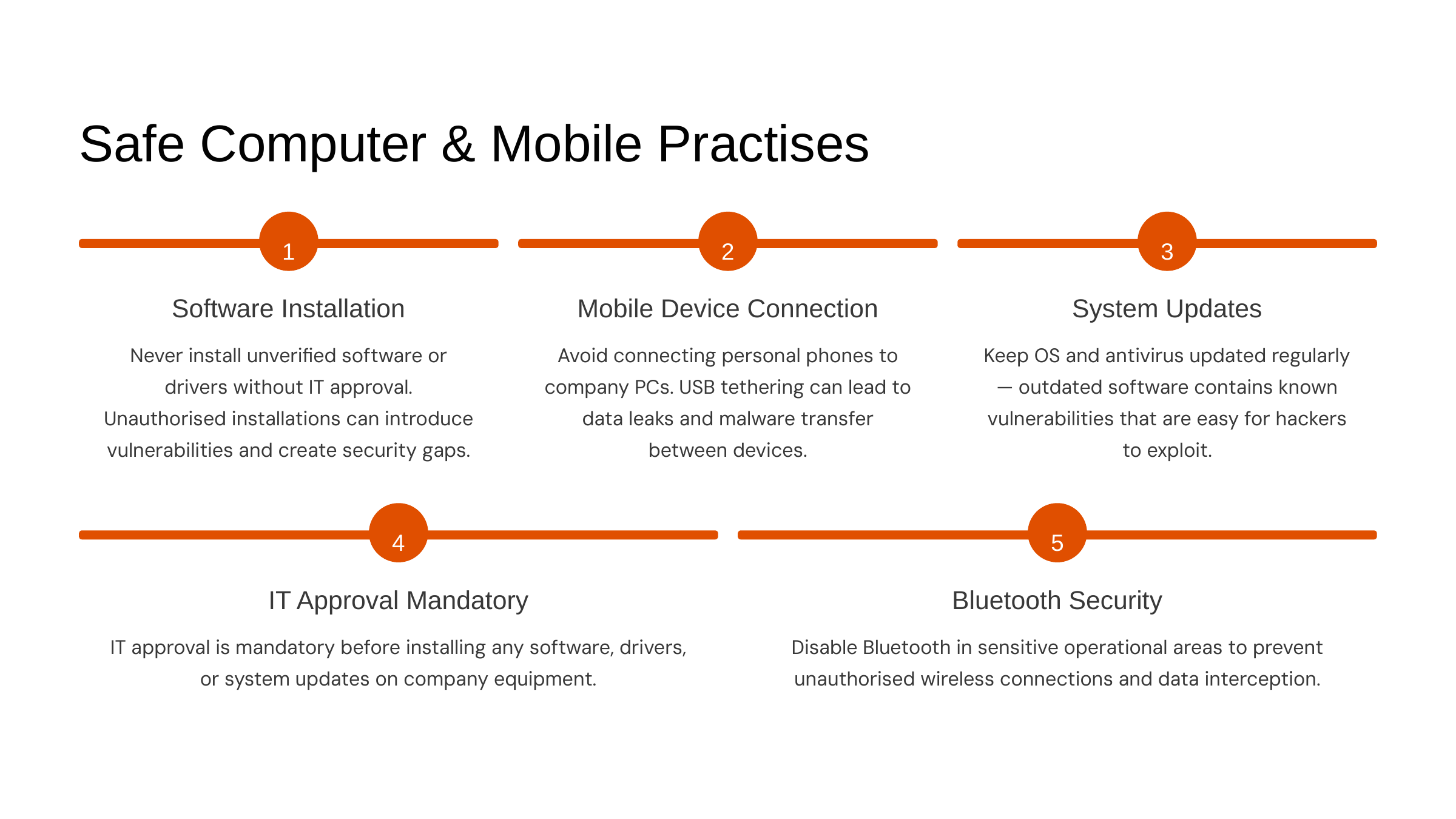

Safe Computer & Mobile Practises

1
2
3

Software Installation
Mobile Device Connection
System Updates
Never install unverified software or drivers without IT approval. Unauthorised installations can introduce vulnerabilities and create security gaps.
Avoid connecting personal phones to company PCs. USB tethering can lead to data leaks and malware transfer between devices.
Keep OS and antivirus updated regularly — outdated software contains known vulnerabilities that are easy for hackers to exploit.

4
5

IT Approval Mandatory
Bluetooth Security
IT approval is mandatory before installing any software, drivers, or system updates on company equipment.
Disable Bluetooth in sensitive operational areas to prevent unauthorised wireless connections and data interception.